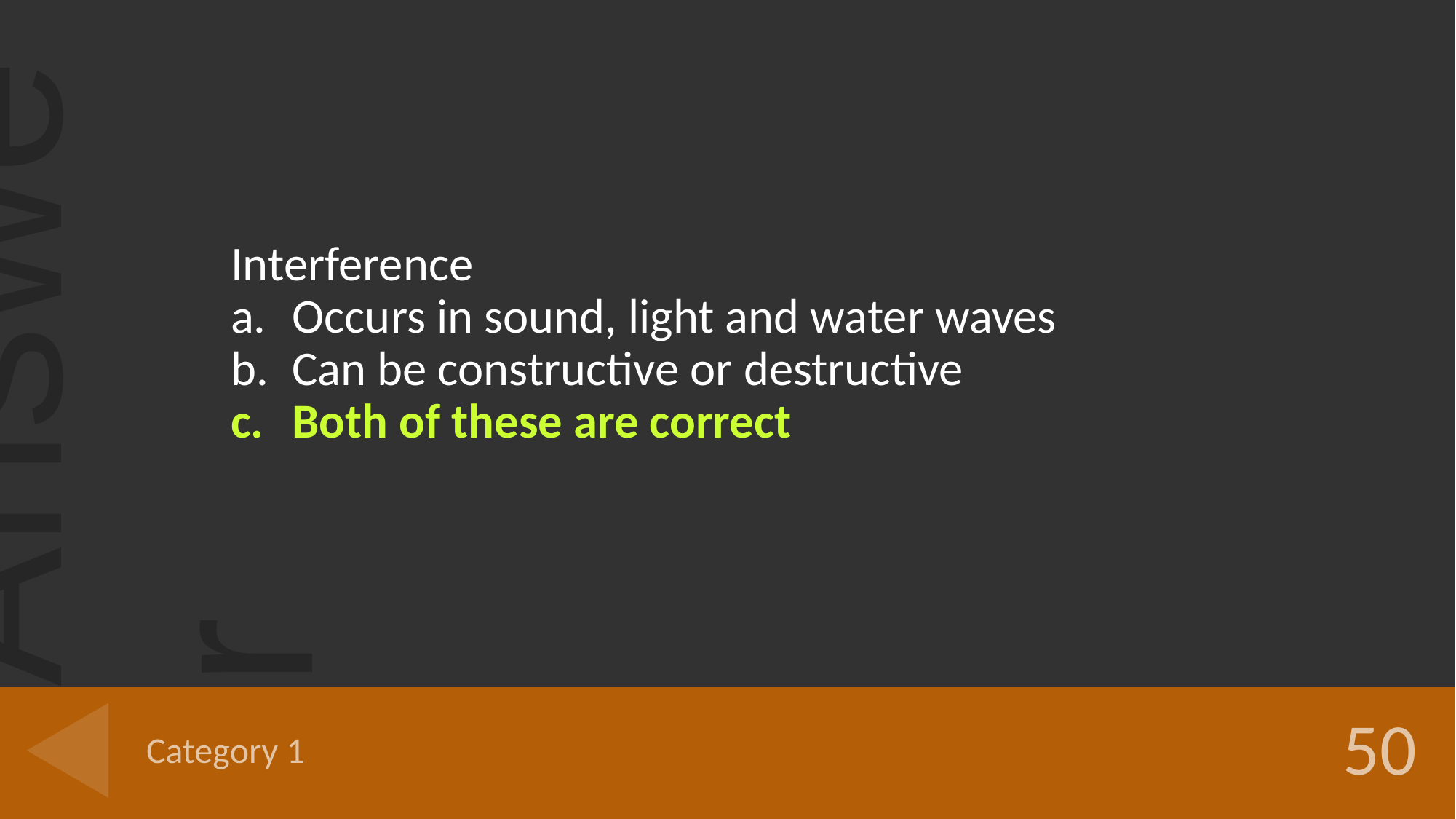

Interference
Occurs in sound, light and water waves
Can be constructive or destructive
Both of these are correct
# Category 1
50